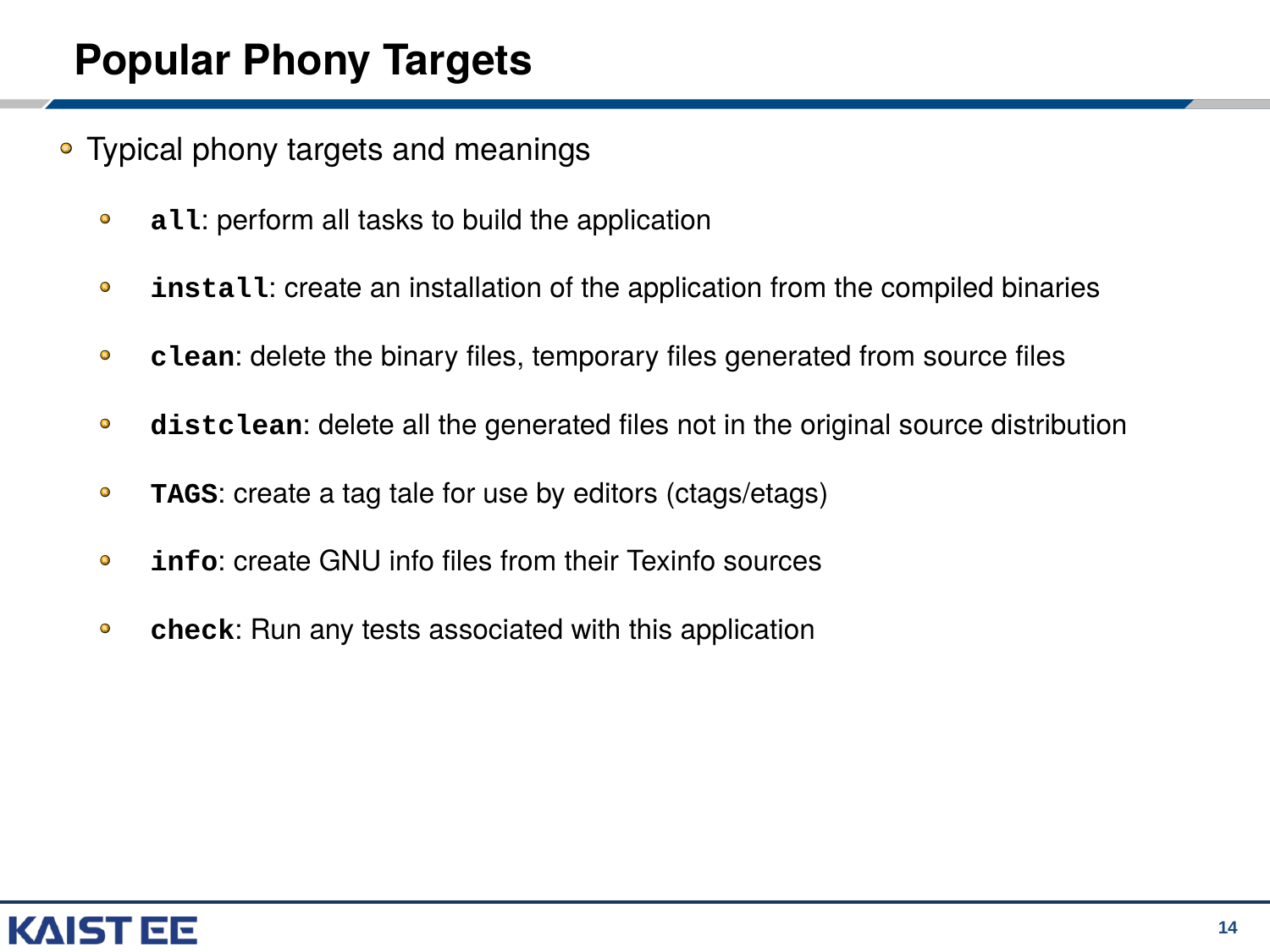

# Popular Phony Targets
Typical phony targets and meanings
all: perform all tasks to build the application
install: create an installation of the application from the compiled binaries
clean: delete the binary files, temporary files generated from source files
distclean: delete all the generated files not in the original source distribution
TAGS: create a tag tale for use by editors (ctags/etags)
info: create GNU info files from their Texinfo sources
check: Run any tests associated with this application